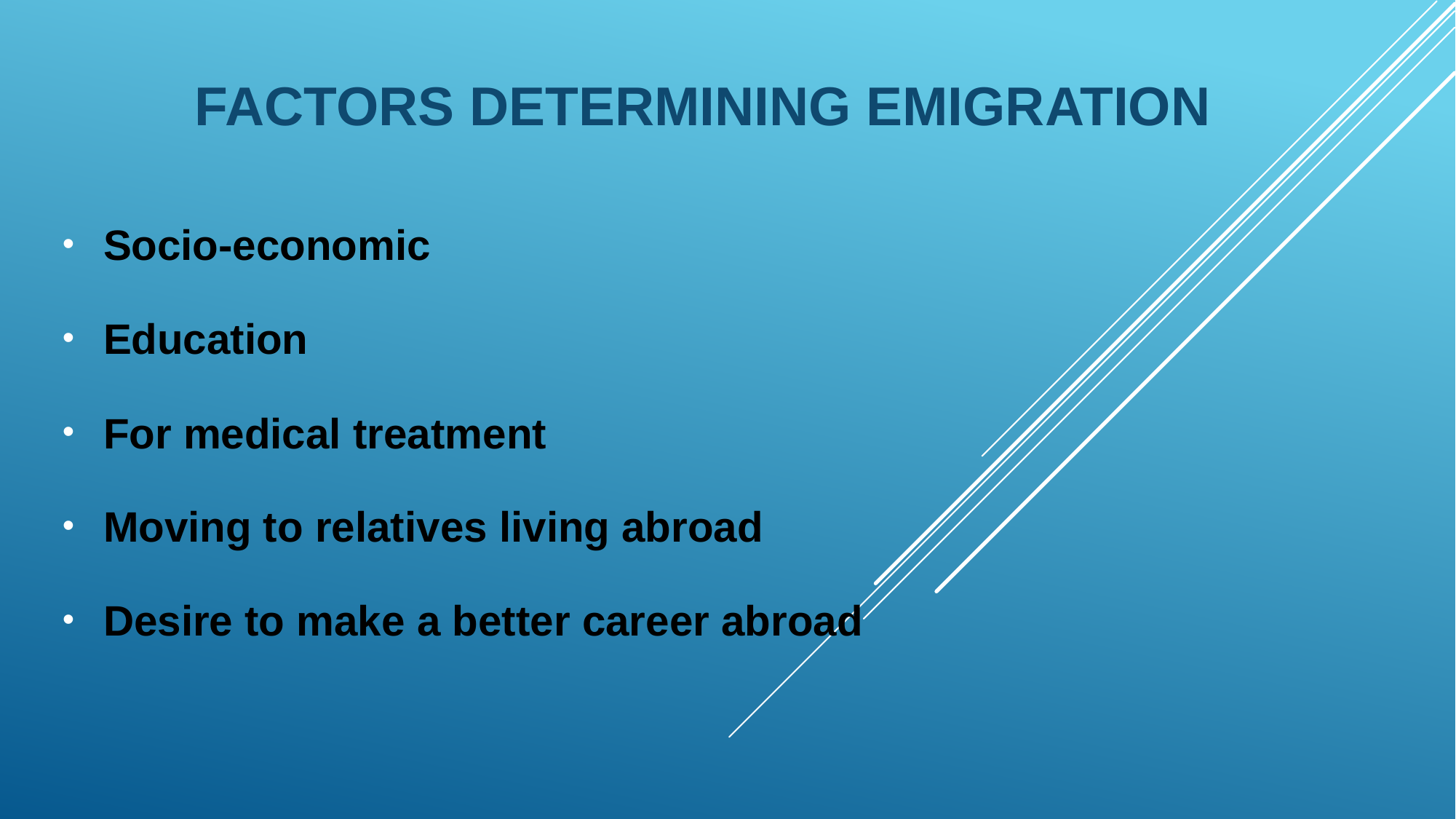

# Factors determining Emigration
Socio-economic
Education
For medical treatment
Moving to relatives living abroad
Desire to make a better career abroad